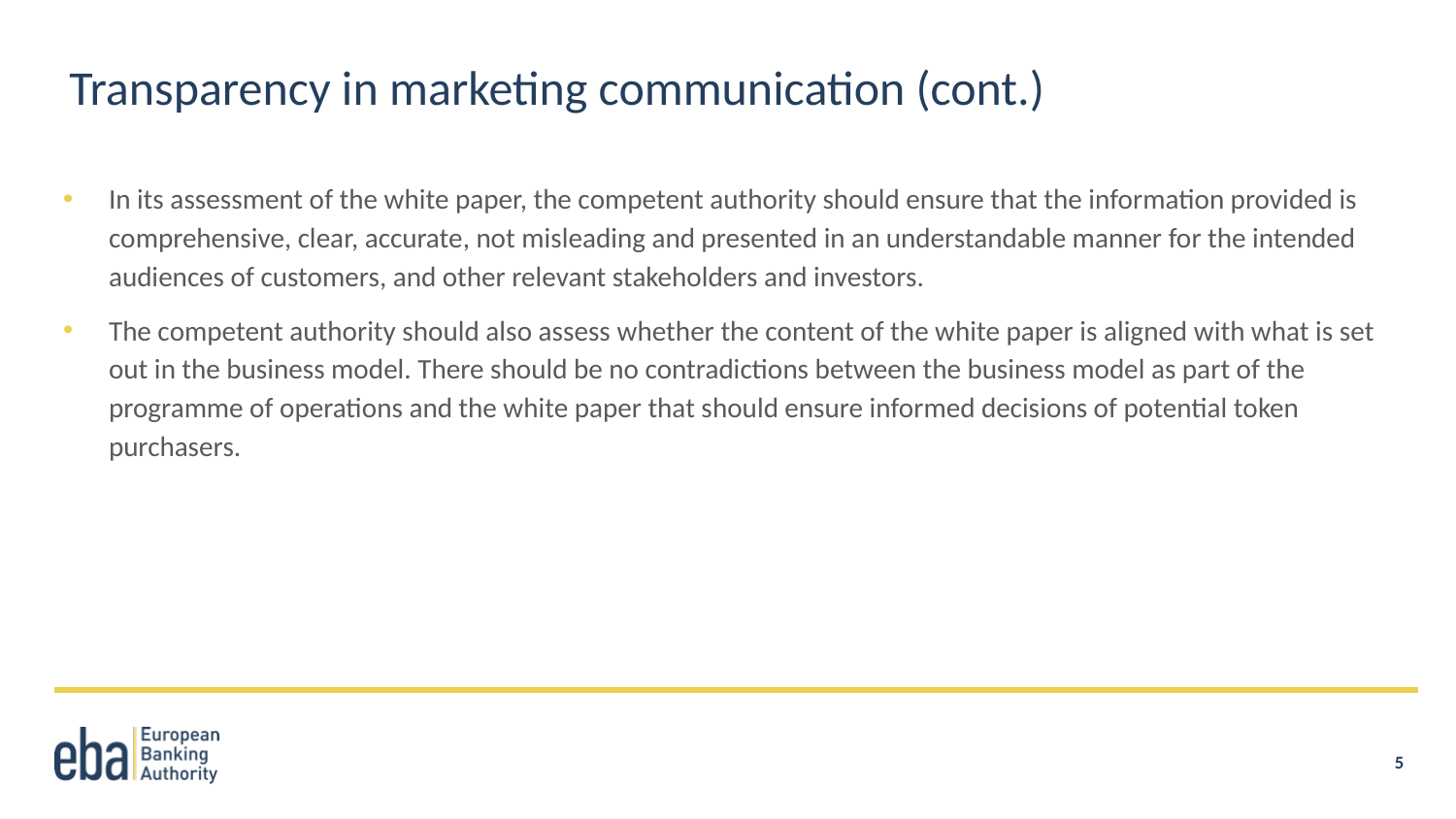

# Transparency in marketing communication (cont.)
In its assessment of the white paper, the competent authority should ensure that the information provided is comprehensive, clear, accurate, not misleading and presented in an understandable manner for the intended audiences of customers, and other relevant stakeholders and investors.
The competent authority should also assess whether the content of the white paper is aligned with what is set out in the business model. There should be no contradictions between the business model as part of the programme of operations and the white paper that should ensure informed decisions of potential token purchasers.

5